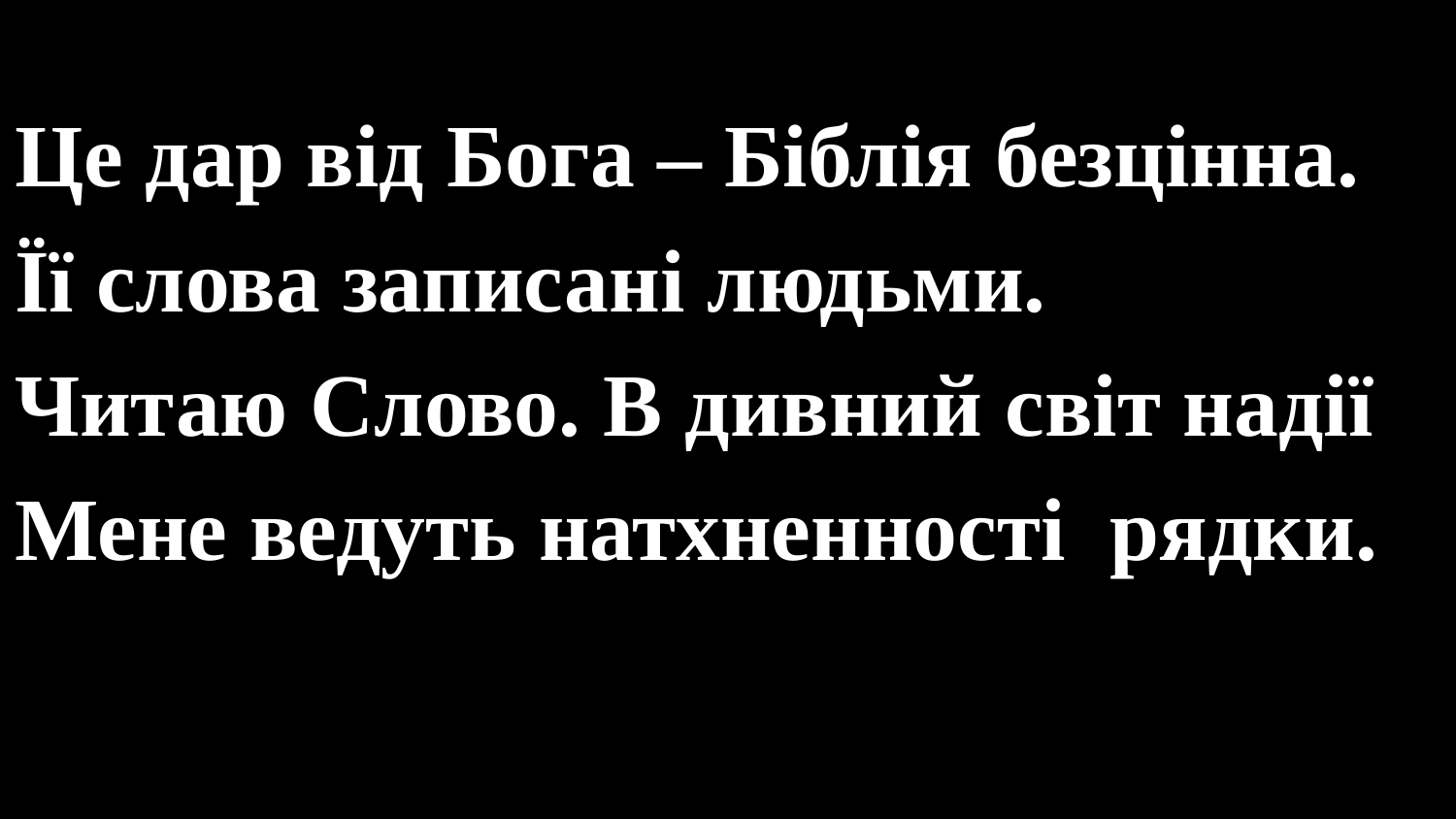

#
Це дар від Бога – Біблія безцінна.
Її слова записані людьми.
Читаю Слово. В дивний світ надії
Мене ведуть натхненності  рядки.